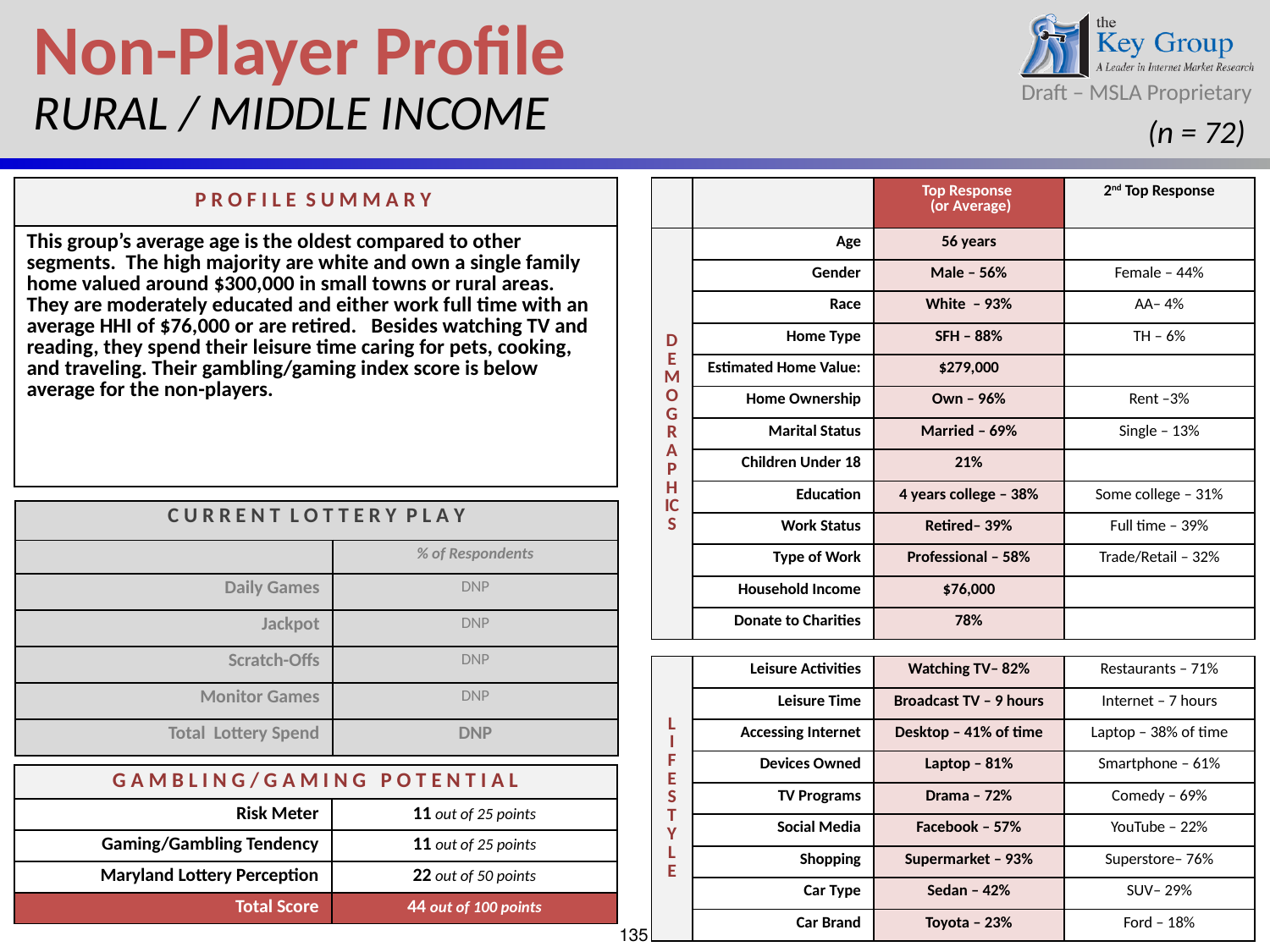

Non-Player Profile
RURAL / MIDDLE INCOME
(n = 72)
| P R O F I L E S U M M A R Y |
| --- |
| This group’s average age is the oldest compared to other segments. The high majority are white and own a single family home valued around $300,000 in small towns or rural areas. They are moderately educated and either work full time with an average HHI of $76,000 or are retired. Besides watching TV and reading, they spend their leisure time caring for pets, cooking, and traveling. Their gambling/gaming index score is below average for the non-players. |
|  |  | Top Response (or Average) | 2nd Top Response |
| --- | --- | --- | --- |
| DEMOGRAPHICS | Age | 56 years |  |
|  | Gender | Male – 56% | Female – 44% |
|  | Race | White – 93% | AA– 4% |
|  | Home Type | SFH – 88% | TH – 6% |
|  | Estimated Home Value: | $279,000 |  |
|  | Home Ownership | Own – 96% | Rent –3% |
|  | Marital Status | Married – 69% | Single – 13% |
|  | Children Under 18 | 21% |  |
|  | Education | 4 years college – 38% | Some college – 31% |
|  | Work Status | Retired– 39% | Full time – 39% |
|  | Type of Work | Professional – 58% | Trade/Retail – 32% |
|  | Household Income | $76,000 |  |
|  | Donate to Charities | 78% |  |
|  |  |  |  |
| L I F E S TY L E | Leisure Activities | Watching TV– 82% | Restaurants – 71% |
|  | Leisure Time | Broadcast TV – 9 hours | Internet – 7 hours |
|  | Accessing Internet | Desktop – 41% of time | Laptop – 38% of time |
|  | Devices Owned | Laptop – 81% | Smartphone – 61% |
|  | TV Programs | Drama – 72% | Comedy – 69% |
|  | Social Media | Facebook – 57% | YouTube – 22% |
|  | Shopping | Supermarket – 93% | Superstore– 76% |
|  | Car Type | Sedan – 42% | SUV– 29% |
|  | Car Brand | Toyota – 23% | Ford – 18% |
| C U R R E N T L O T T E R Y P L A Y |  |
| --- | --- |
|  | % of Respondents |
| Daily Games | DNP |
| Jackpot | DNP |
| Scratch-Offs | DNP |
| Monitor Games | DNP |
| Total Lottery Spend | DNP |
| G A M B L I N G / G A M I N G P O T E N T I A L |  |
| --- | --- |
| Risk Meter | 11 out of 25 points |
| Gaming/Gambling Tendency | 11 out of 25 points |
| Maryland Lottery Perception | 22 out of 50 points |
| Total Score | 44 out of 100 points |